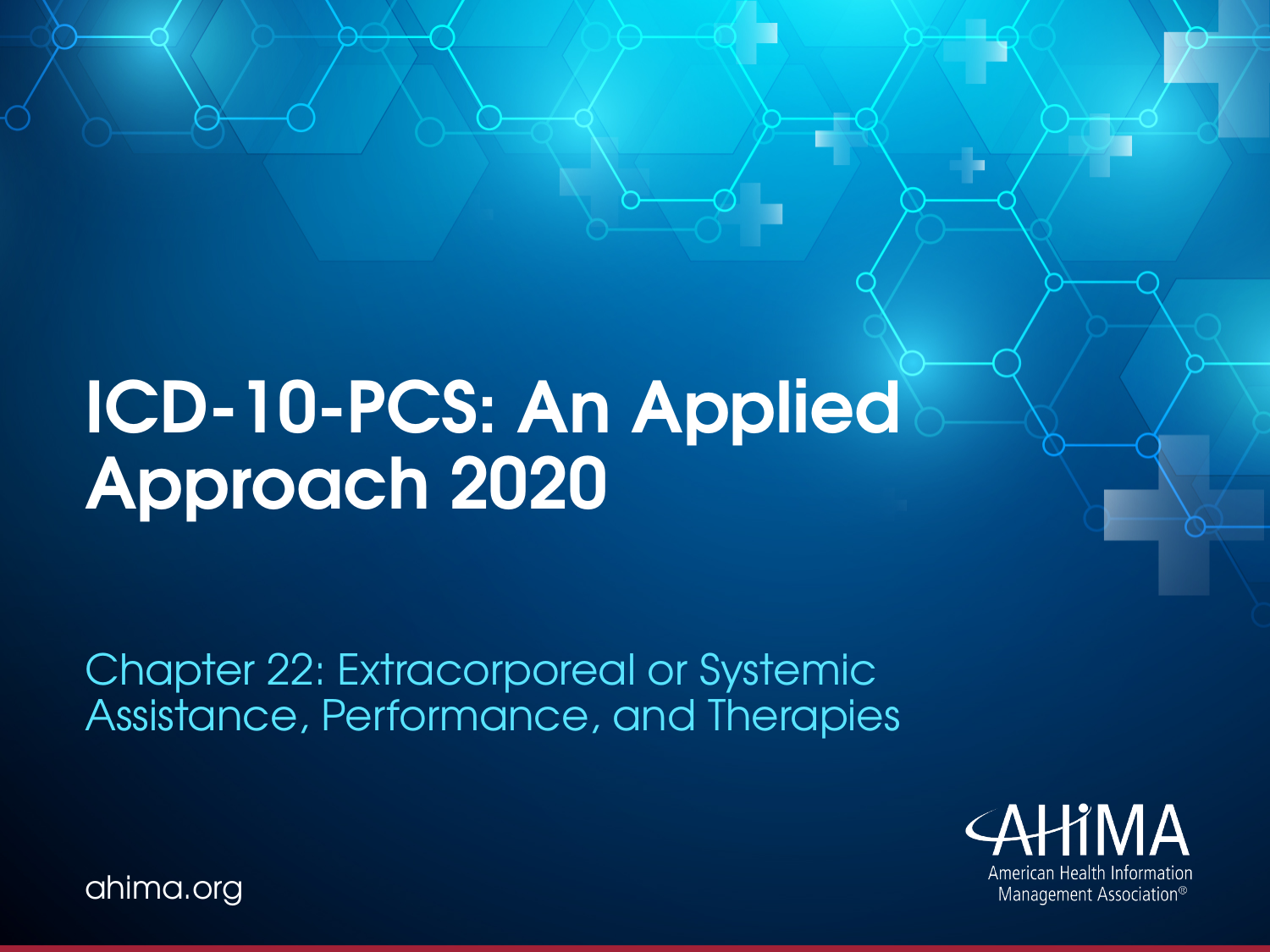

# ICD-10-PCS: An Applied Approach 2020
Chapter 22: Extracorporeal or Systemic Assistance, Performance, and Therapies